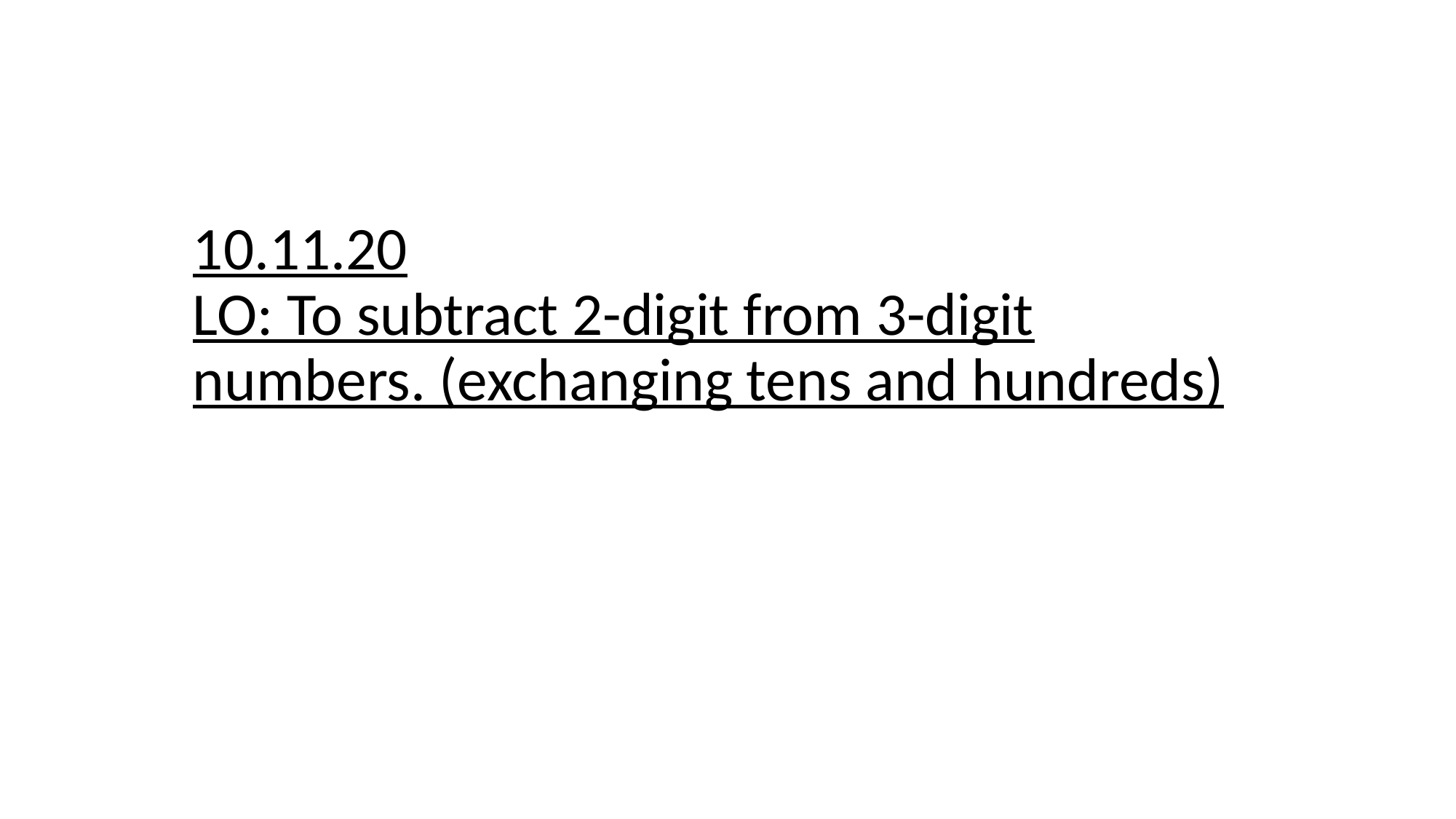

# 10.11.20 LO: To subtract 2-digit from 3-digit numbers. (exchanging tens and hundreds)